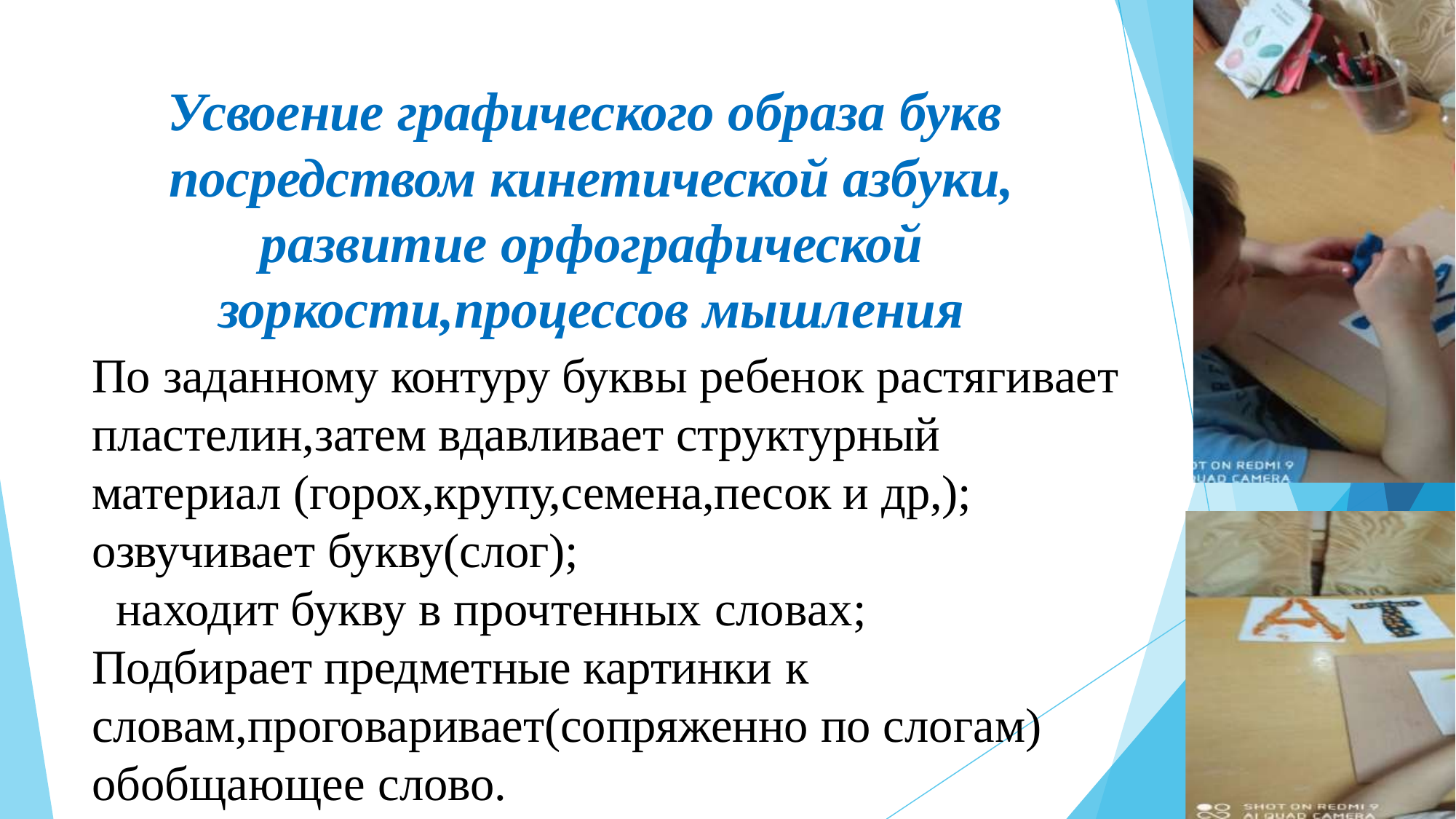

# Усвоение графического образа букв  посредством кинетической азбуки,  развитие орфографической  зоркости,процессов мышления
По заданному контуру буквы ребенок растягивает  пластелин,затем вдавливает структурный  материал (горох,крупу,семена,песок и др,);  озвучивает букву(слог);
находит букву в прочтенных словах;
Подбирает предметные картинки к
словам,проговаривает(сопряженно по слогам)  обобщающее слово.